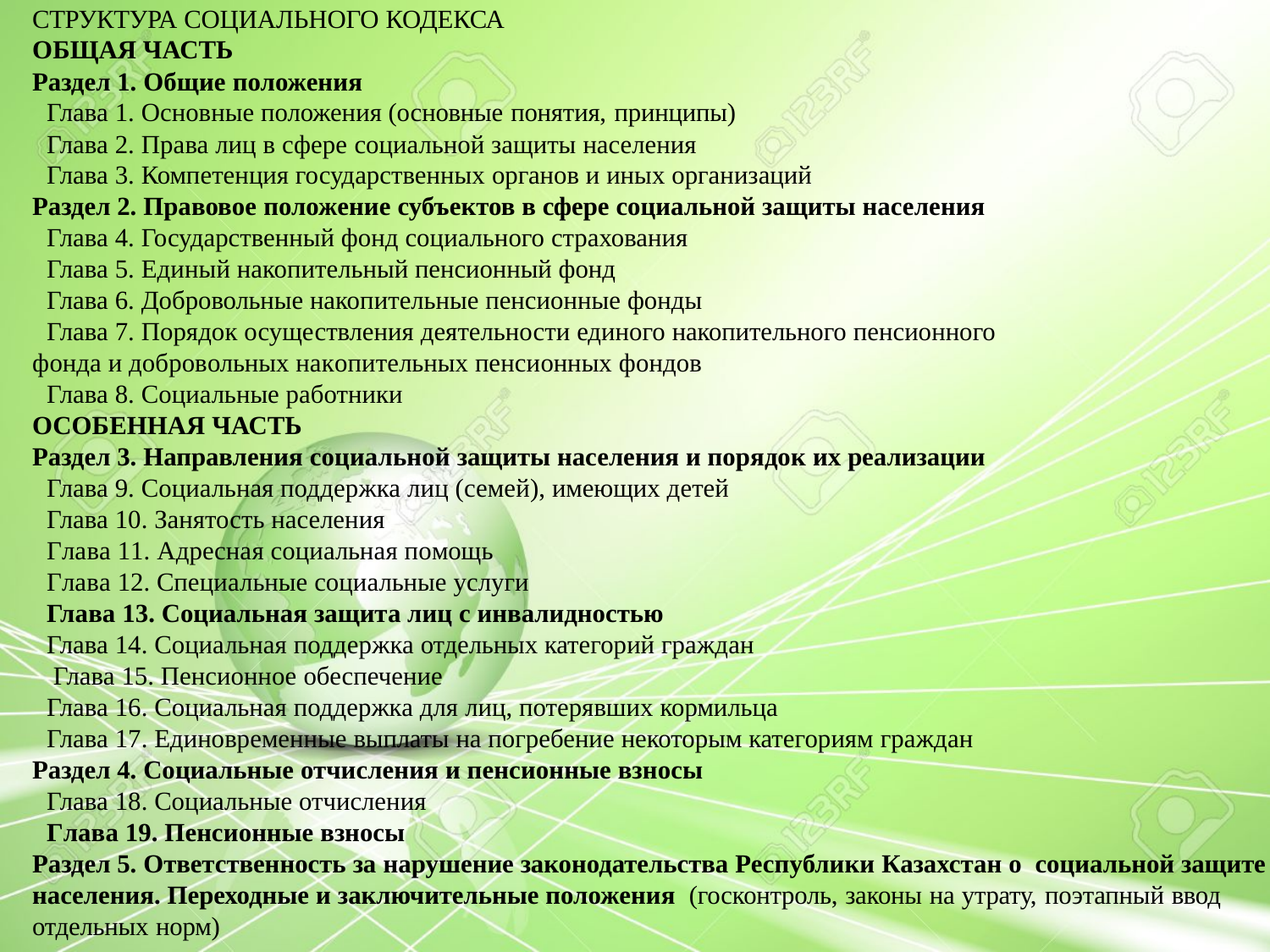

СТРУКТУРА СОЦИАЛЬНОГО КОДЕКСА
ОБЩАЯ ЧАСТЬ
Раздел 1. Общие положения
Глава 1. Основные положения (основные понятия, принципы)
Глава 2. Права лиц в сфере социальной защиты населения
Глава 3. Компетенция государственных органов и иных организаций
Раздел 2. Правовое положение субъектов в сфере социальной защиты населения
Глава 4. Государственный фонд социального страхования
Глава 5. Единый накопительный пенсионный фонд
Глава 6. Добровольные накопительные пенсионные фонды
Глава 7. Порядок осуществления деятельности единого накопительного пенсионного
фонда и добровольных накопительных пенсионных фондов
Глава 8. Социальные работники
ОСОБЕННАЯ ЧАСТЬ
Раздел 3. Направления социальной защиты населения и порядок их реализации
Глава 9. Социальная поддержка лиц (семей), имеющих детей
Глава 10. Занятость населения
Глава 11. Адресная социальная помощь
Глава 12. Специальные социальные услуги
Глава 13. Социальная защита лиц с инвалидностью
Глава 14. Социальная поддержка отдельных категорий граждан
 Глава 15. Пенсионное обеспечение
Глава 16. Социальная поддержка для лиц, потерявших кормильца
Глава 17. Единовременные выплаты на погребение некоторым категориям граждан
Раздел 4. Социальные отчисления и пенсионные взносы
Глава 18. Социальные отчисления
Глава 19. Пенсионные взносы
Раздел 5. Ответственность за нарушение законодательства Республики Казахстан о  социальной защите населения. Переходные и заключительные положения  (госконтроль, законы на утрату, поэтапный ввод отдельных норм)